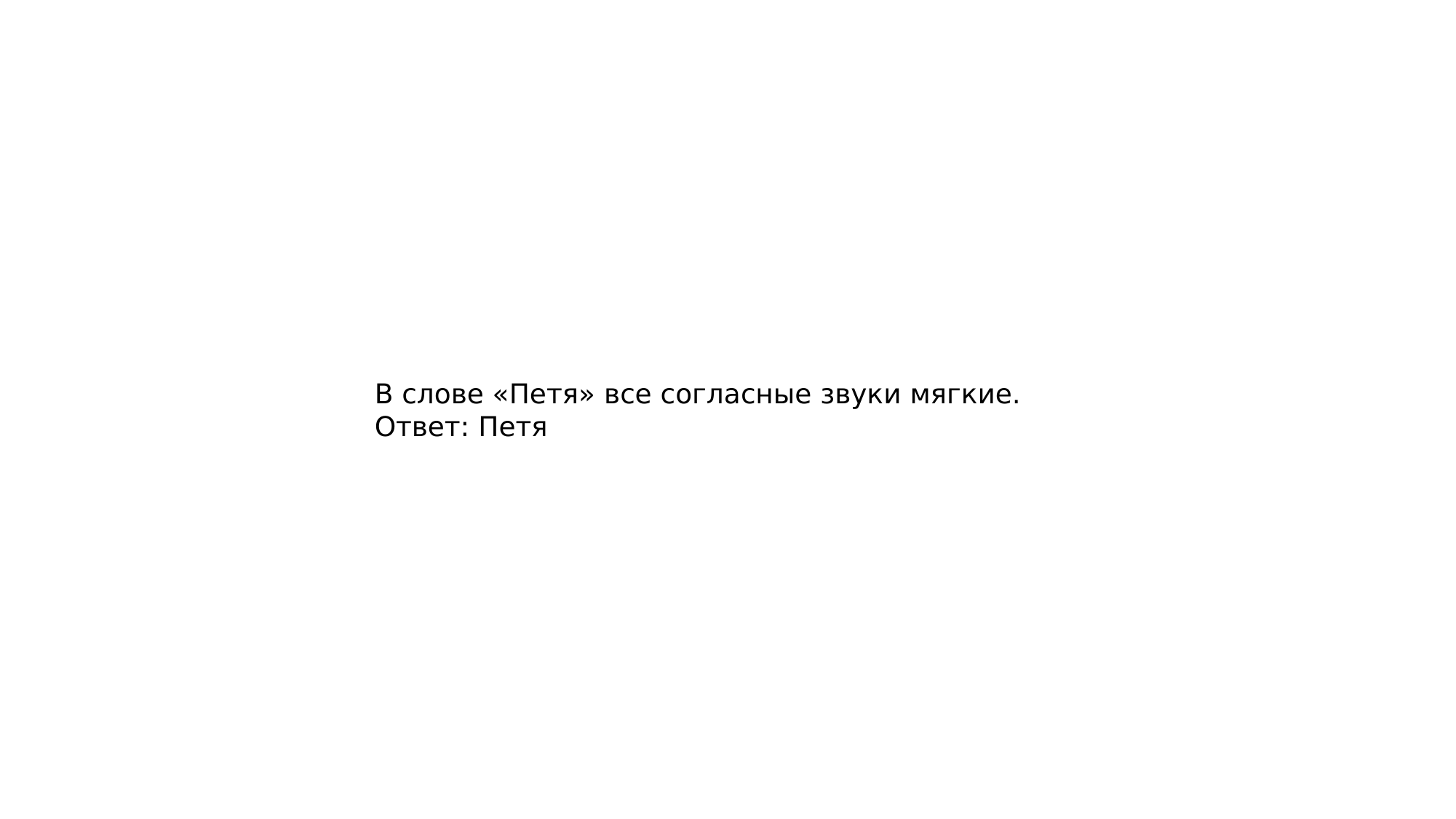

В слове «Петя» все согласные звуки мягкие.
Ответ: Петя